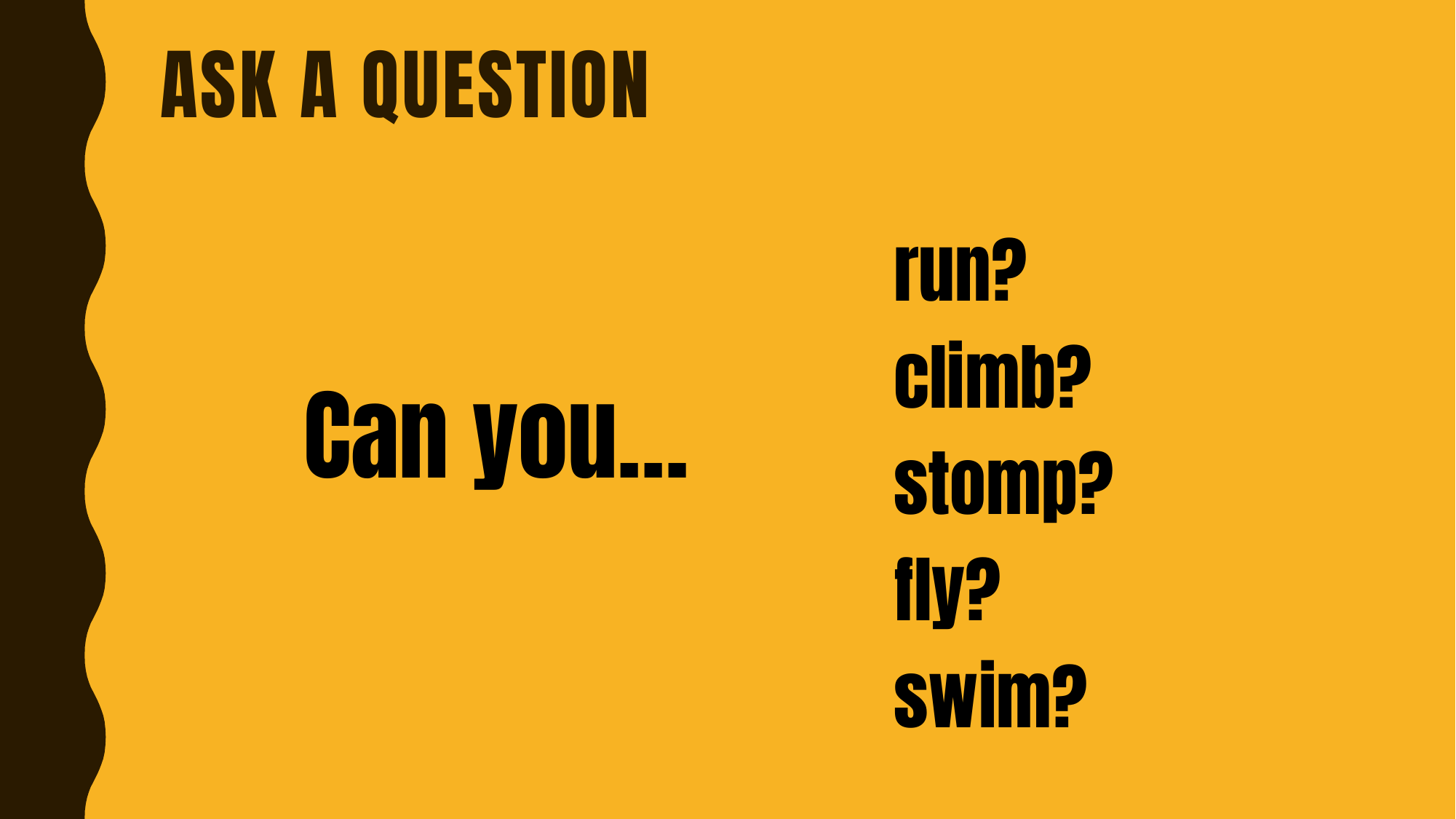

# Ask a question

Can you…
run?
climb?
stomp?
fly?
swim?